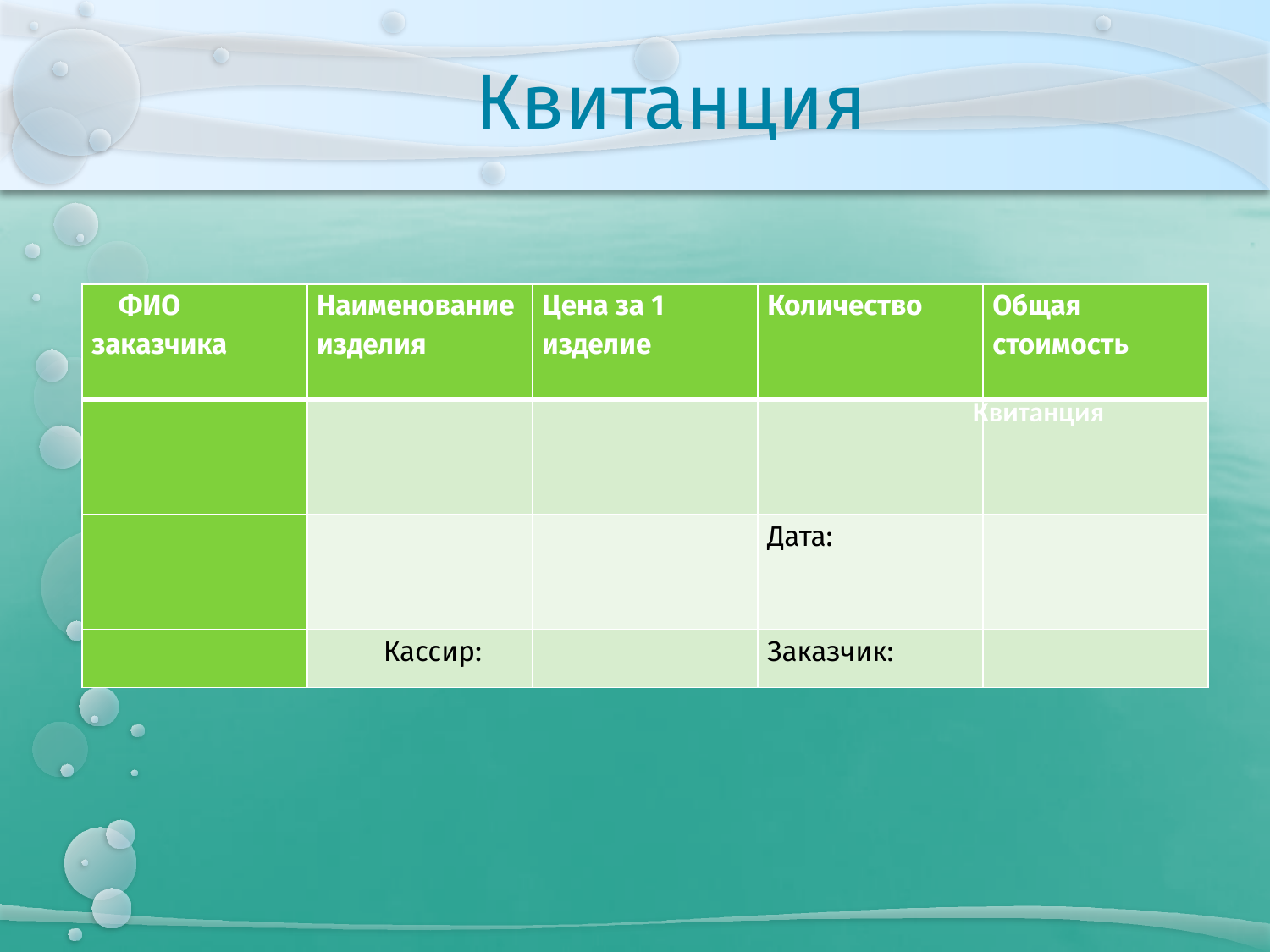

# Квитанция
| ФИО заказчика | Наименование изделия | Цена за 1 изделие | Количество | Общая стоимость |
| --- | --- | --- | --- | --- |
|  |  |  |  |  |
|  |  |  | Дата: |  |
|  | Кассир: |  | Заказчик: |  |
                                            Квитанция